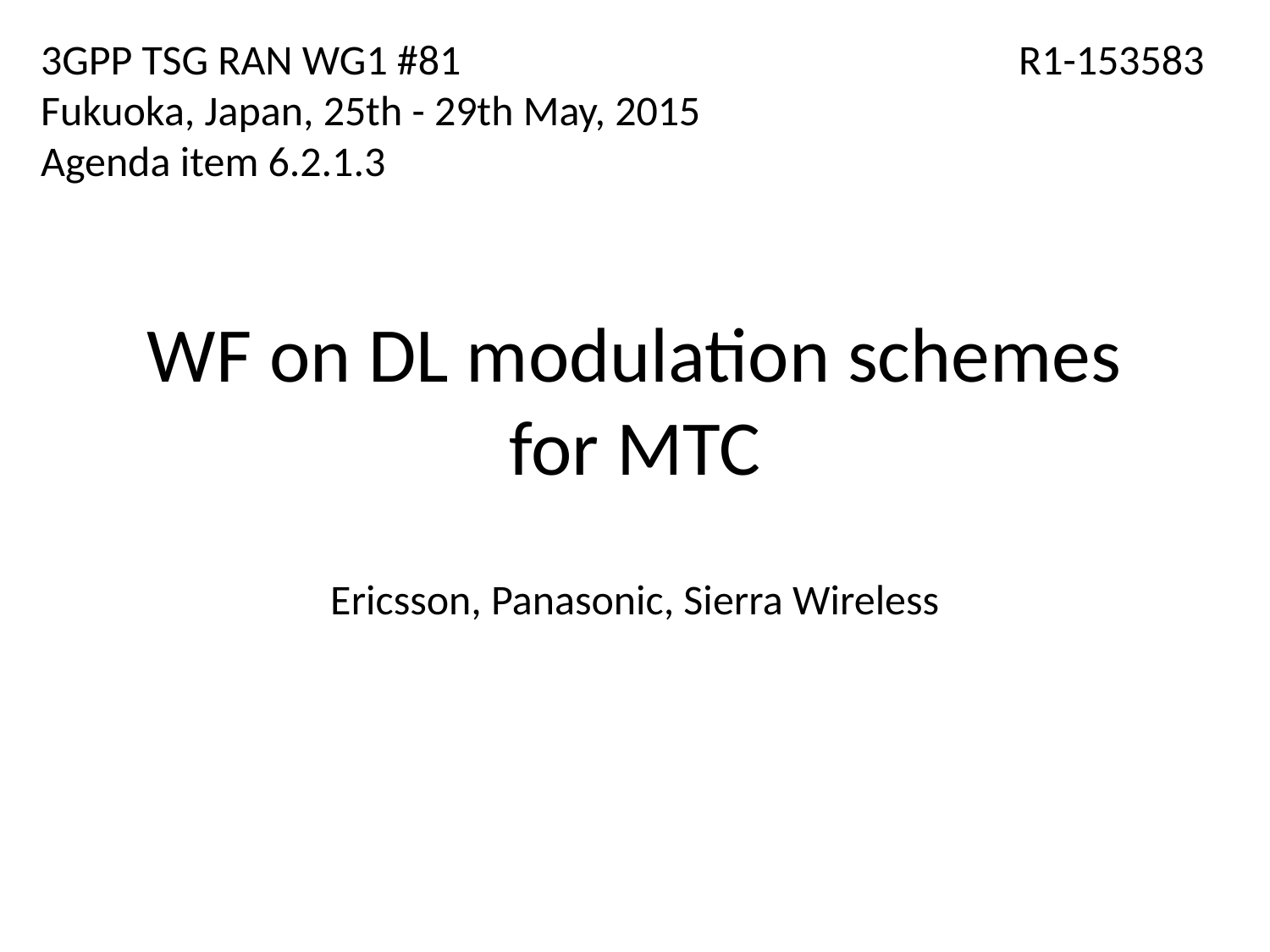

3GPP TSG RAN WG1 #81
Fukuoka, Japan, 25th - 29th May, 2015
Agenda item 6.2.1.3
R1-153583
# WF on DL modulation schemes for MTC
Ericsson, Panasonic, Sierra Wireless